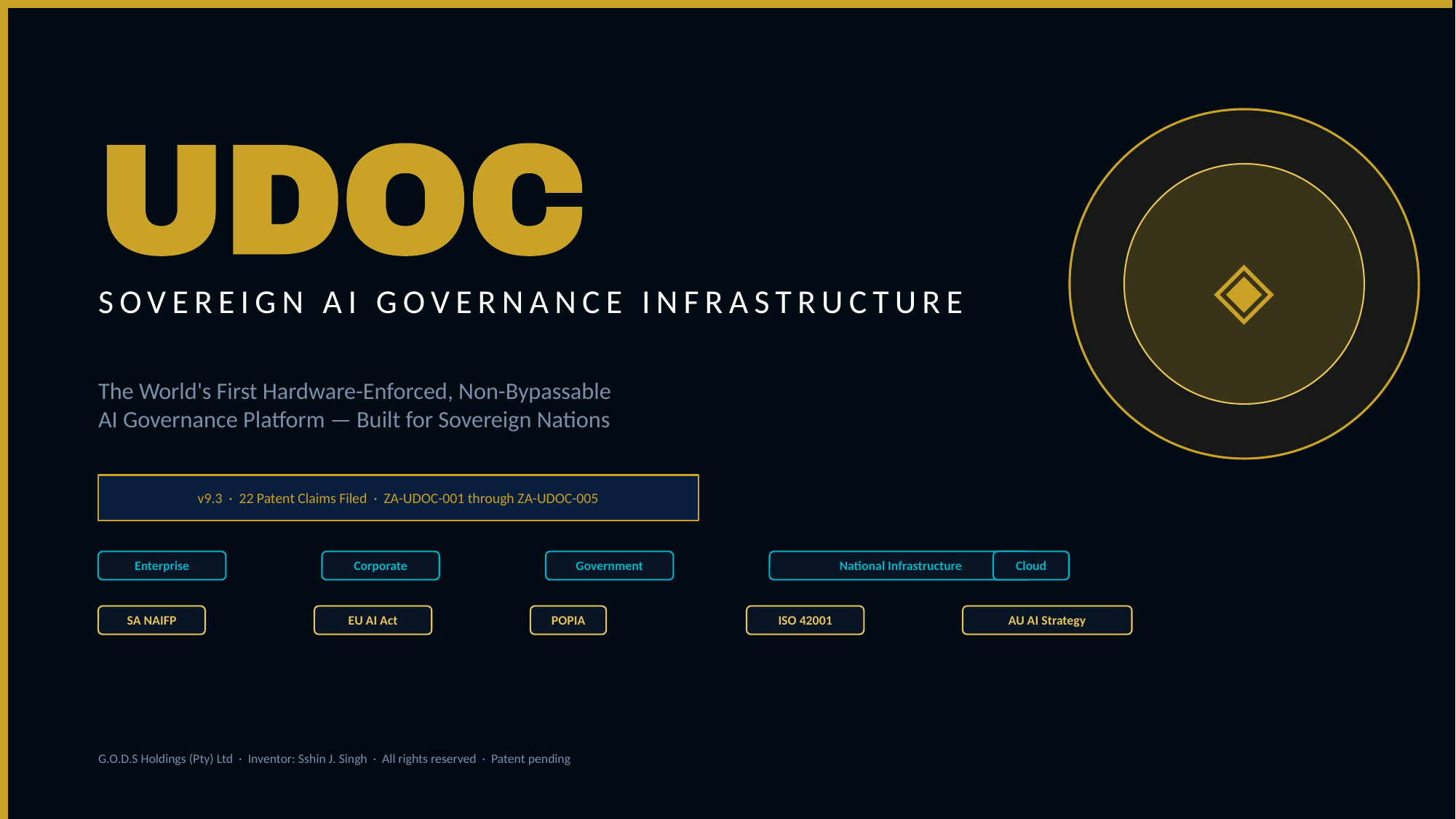

UDOC

◈
SOVEREIGN AI GOVERNANCE INFRASTRUCTURE
The World's First Hardware-Enforced, Non-Bypassable
AI Governance Platform — Built for Sovereign Nations

v9.3  ·  22 Patent Claims Filed  ·  ZA-UDOC-001 through ZA-UDOC-005

Enterprise

Corporate

Government

National Infrastructure

Cloud

SA NAIFP

EU AI Act

POPIA

ISO 42001

AU AI Strategy
G.O.D.S Holdings (Pty) Ltd  ·  Inventor: Sshin J. Singh  ·  All rights reserved  ·  Patent pending